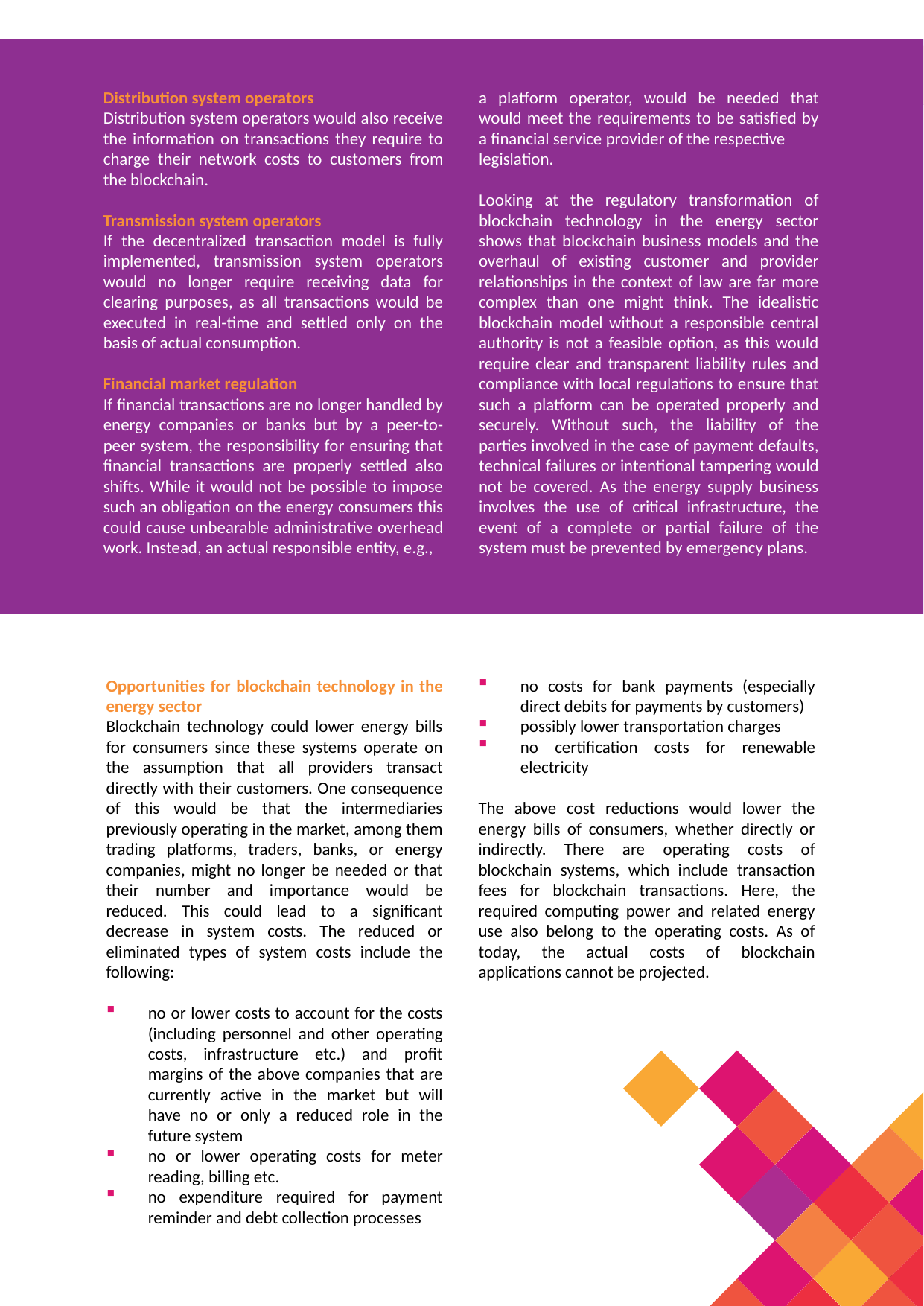

Distribution system operators
Distribution system operators would also receive the information on transactions they require to charge their network costs to customers from the blockchain.

Transmission system operators
If the decentralized transaction model is fully implemented, transmission system operators would no longer require receiving data for clearing purposes, as all transactions would be executed in real-time and settled only on the basis of actual consumption.

Financial market regulation
If financial transactions are no longer handled by energy companies or banks but by a peer-to-peer system, the responsibility for ensuring that financial transactions are properly settled also shifts. While it would not be possible to impose such an obligation on the energy consumers this could cause unbearable administrative overhead work. Instead, an actual responsible entity, e.g.,

a platform operator, would be needed that would meet the requirements to be satisfied by a financial service provider of the respective
legislation.
Looking at the regulatory transformation of blockchain technology in the energy sector shows that blockchain business models and the overhaul of existing customer and provider relationships in the context of law are far more complex than one might think. The idealistic blockchain model without a responsible central authority is not a feasible option, as this would require clear and transparent liability rules and compliance with local regulations to ensure that such a platform can be operated properly and securely. Without such, the liability of the parties involved in the case of payment defaults, technical failures or intentional tampering would not be covered. As the energy supply business involves the use of critical infrastructure, the event of a complete or partial failure of the system must be prevented by emergency plans.

Opportunities for blockchain technology in the energy sector
Blockchain technology could lower energy bills for consumers since these systems operate on the assumption that all providers transact directly with their customers. One consequence of this would be that the intermediaries previously operating in the market, among them trading platforms, traders, banks, or energy companies, might no longer be needed or that their number and importance would be reduced. This could lead to a significant decrease in system costs. The reduced or eliminated types of system costs include the following:

no or lower costs to account for the costs (including personnel and other operating costs, infrastructure etc.) and profit margins of the above companies that are currently active in the market but will have no or only a reduced role in the future system
no or lower operating costs for meter reading, billing etc.
no expenditure required for payment reminder and debt collection processes
no costs for bank payments (especially direct debits for payments by customers)
possibly lower transportation charges
no certification costs for renewable electricity
The above cost reductions would lower the energy bills of consumers, whether directly or indirectly. There are operating costs of blockchain systems, which include transaction fees for blockchain transactions. Here, the required computing power and related energy use also belong to the operating costs. As of today, the actual costs of blockchain applications cannot be projected.

22